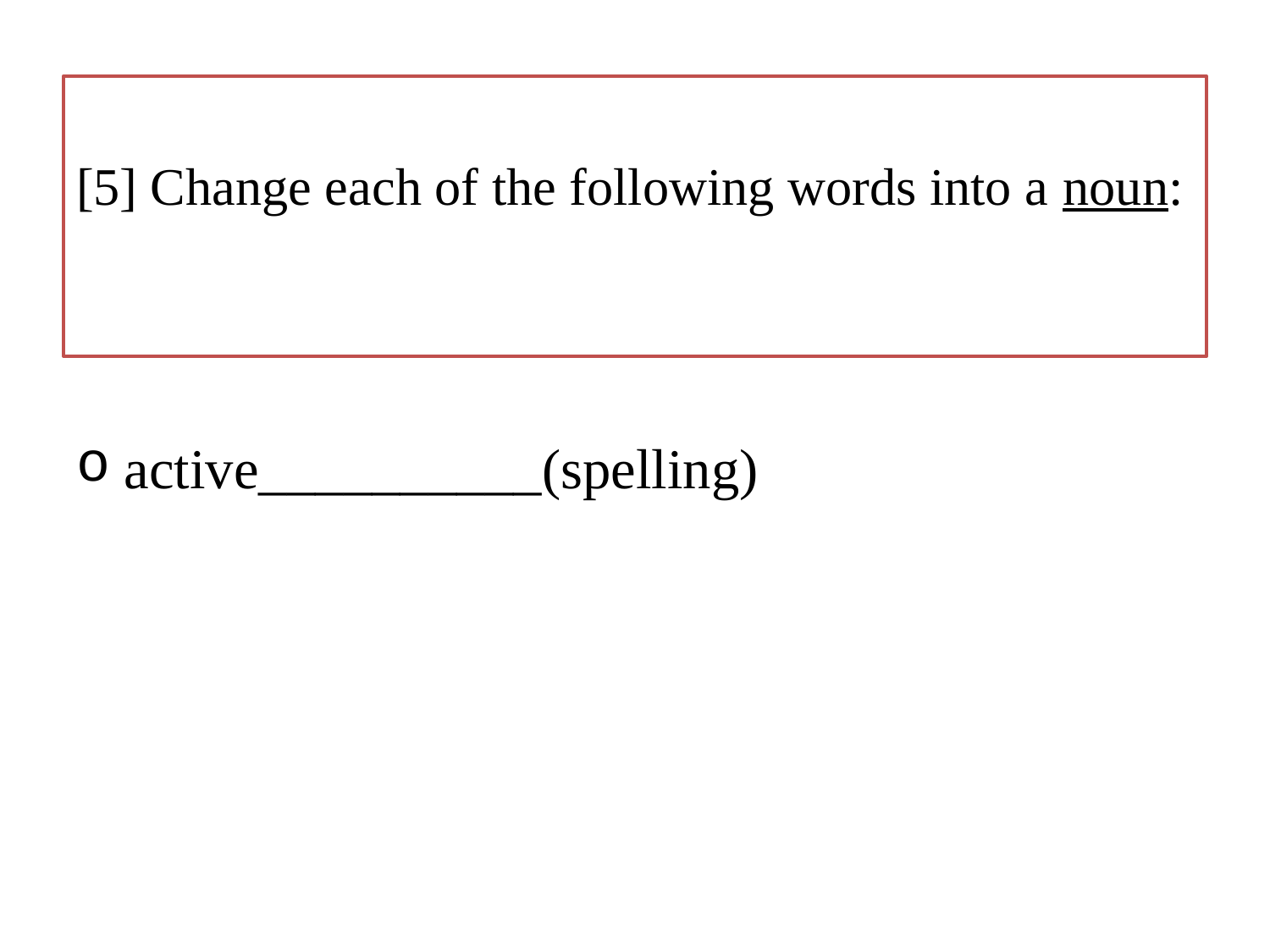

# [5] Change each of the following words into a noun:
active__________(spelling)